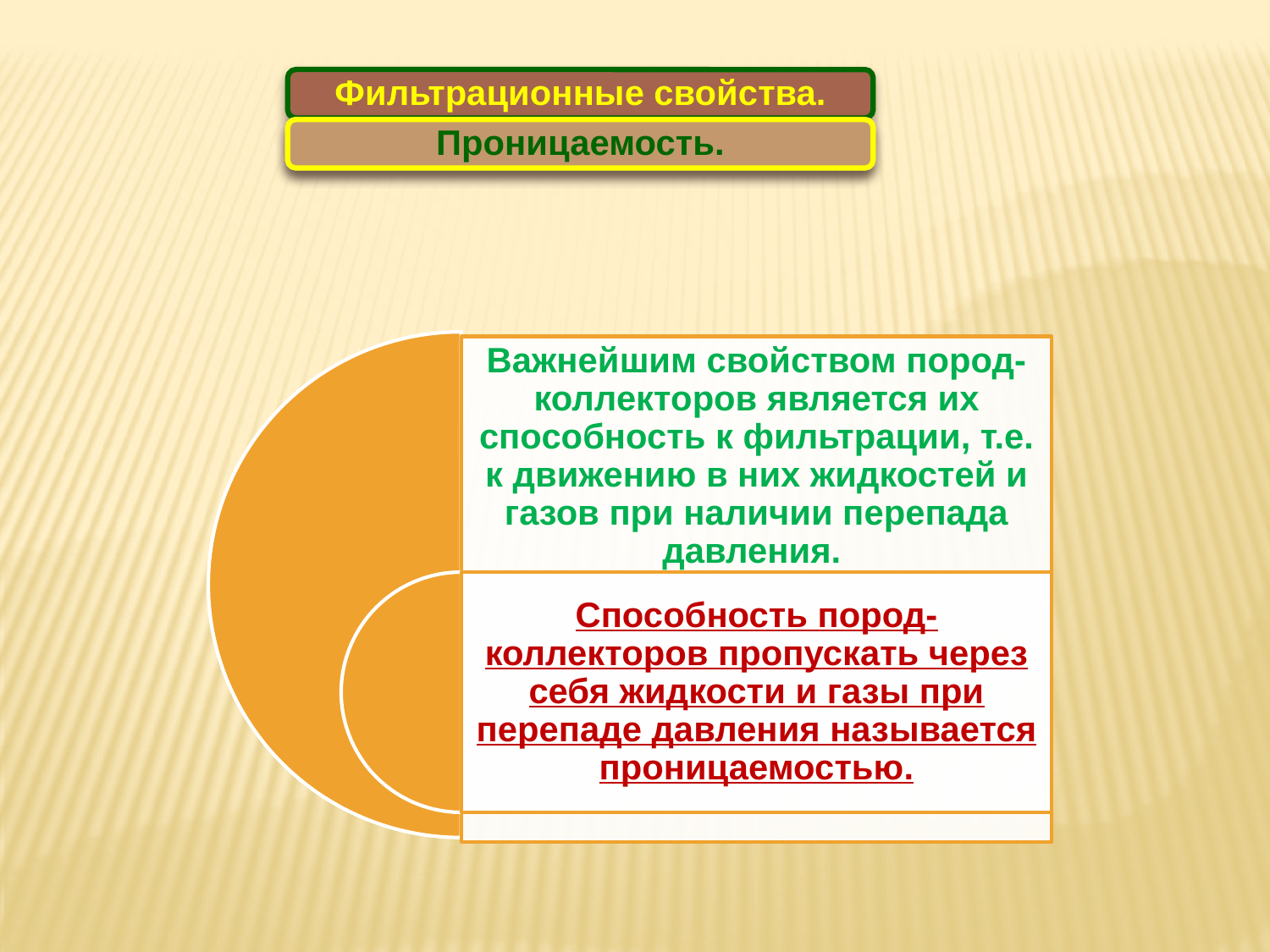

Фильтрационные свойства.

Проницаемость.
Важнейшим свойством пород-коллекторов является их способность к фильтрации, т.е. к движению в них жидкостей и газов при наличии перепада давления.
Способность пород-коллекторов пропускать через себя жидкости и газы при перепаде давления называется проницаемостью.